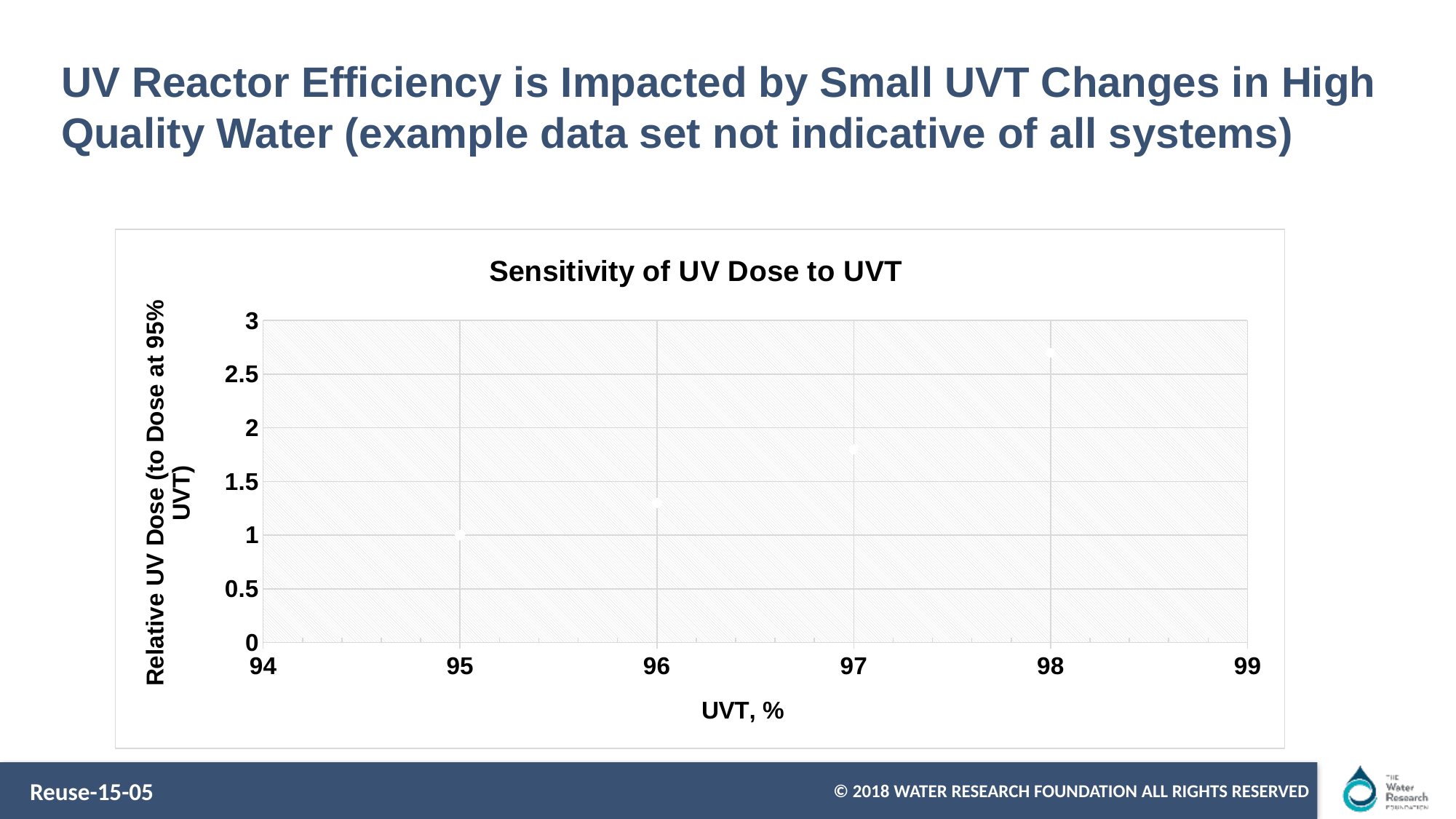

# UV Reactor Efficiency is Impacted by Small UVT Changes in High Quality Water (example data set not indicative of all systems)

### Chart: Sensitivity of UV Dose to UVT

| Category |  |
|---|---|